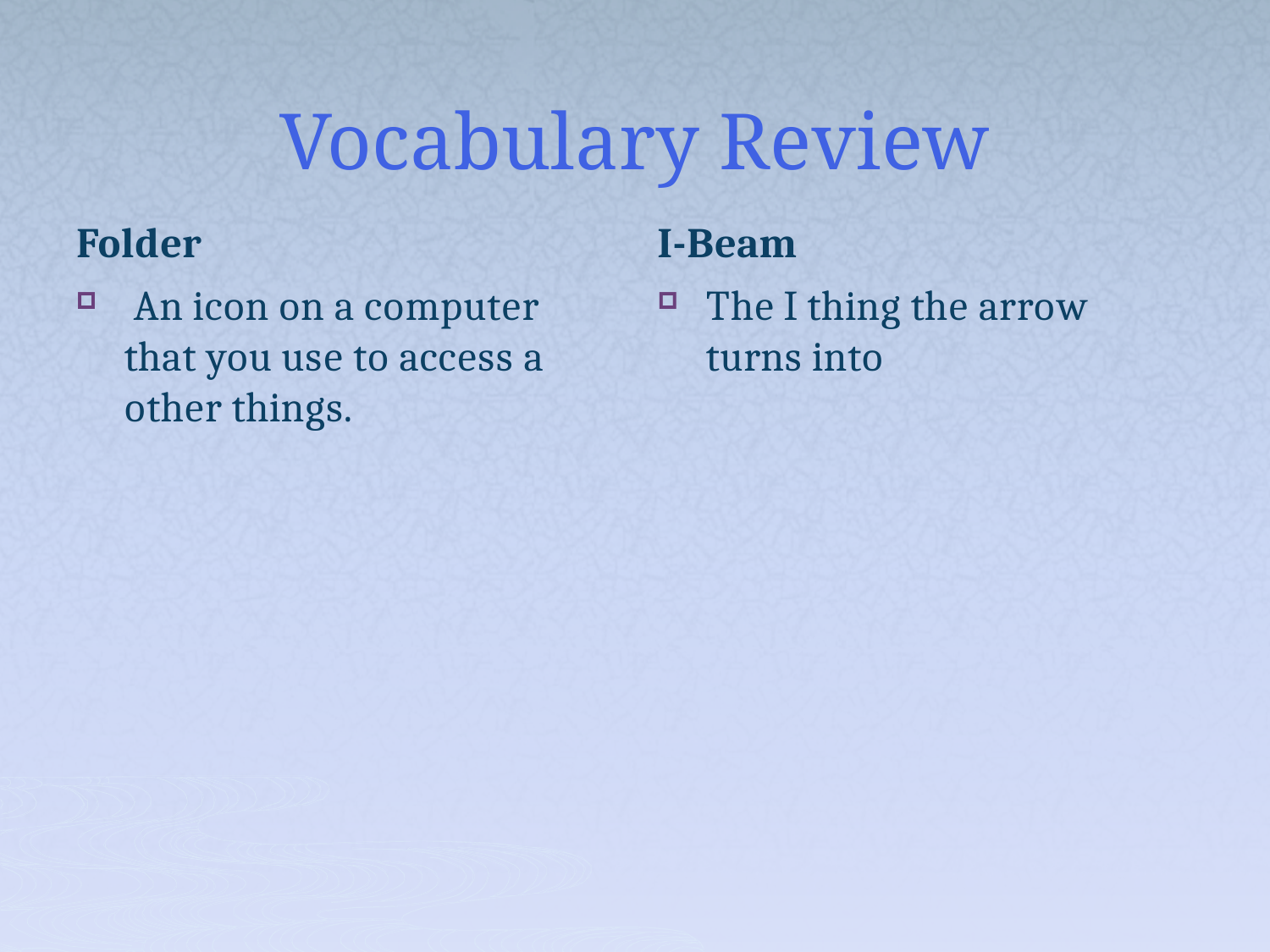

# Vocabulary Review
Folder
I-Beam
 An icon on a computer that you use to access a other things.
The I thing the arrow turns into